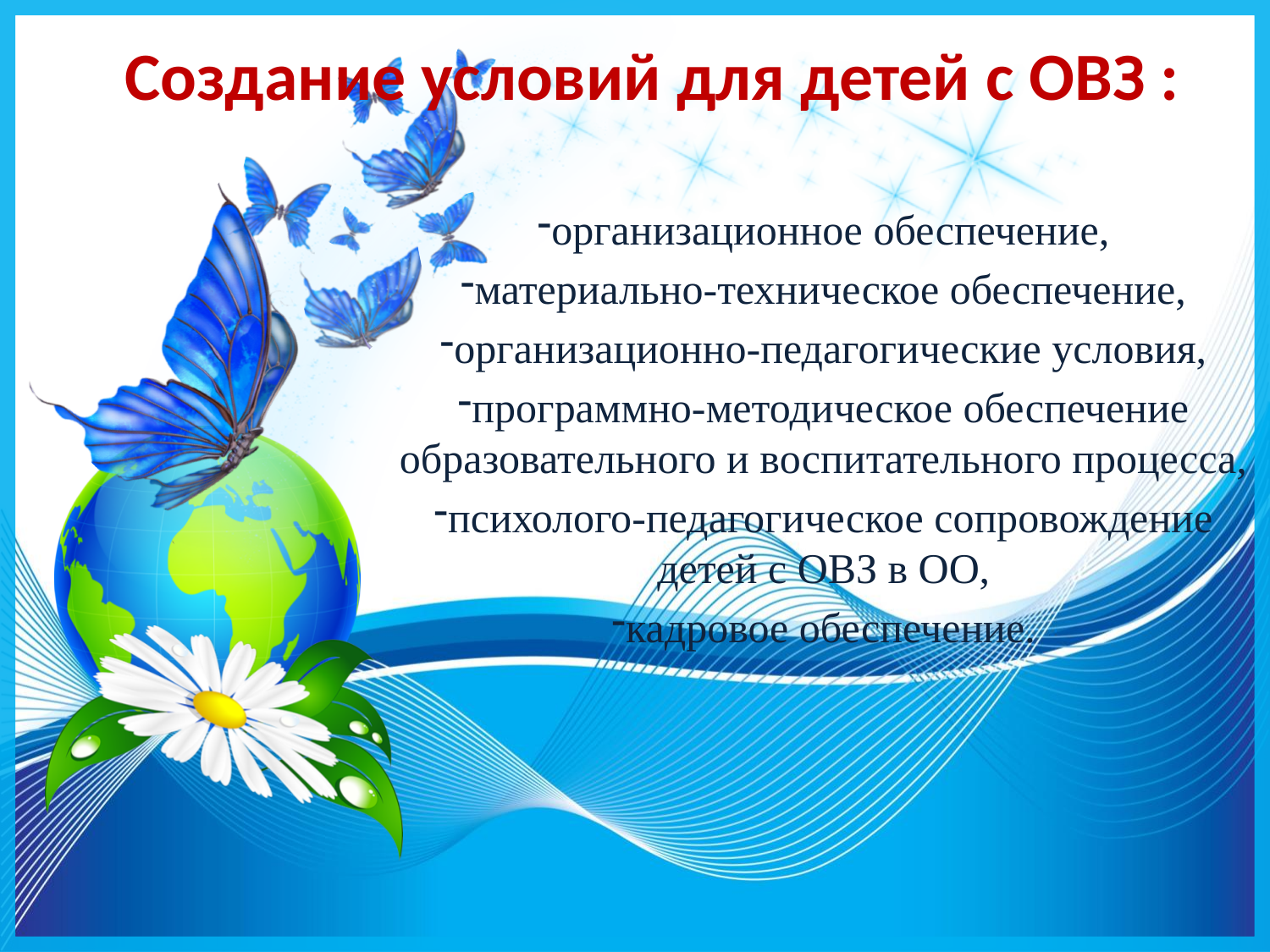

# Создание условий для детей с ОВЗ :

организационное обеспечение,
материально-техническое обеспечение,
организационно-педагогические условия,
программно-методическое обеспечение образовательного и воспитательного процесса,
психолого-педагогическое сопровождение детей с ОВЗ в ОО,
кадровое обеспечение.